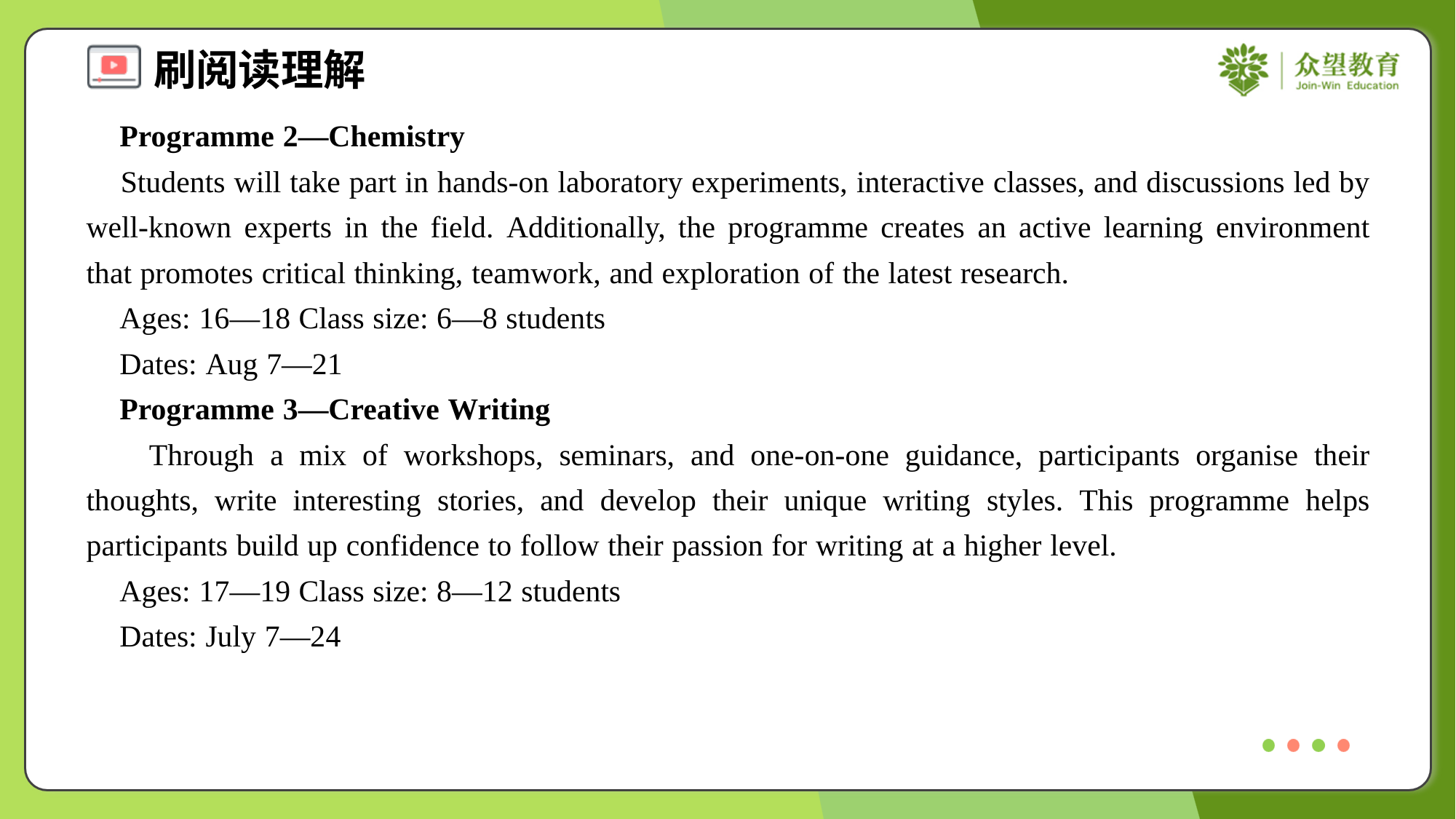

Programme 2—Chemistry
    Students will take part in hands-on laboratory experiments, interactive classes, and discussions led by well-known experts in the field. Additionally, the programme creates an active learning environment that promotes critical thinking, teamwork, and exploration of the latest research.
    Ages: 16—18 Class size: 6—8 students
    Dates: Aug 7—21
    Programme 3—Creative Writing
    Through a mix of workshops, seminars, and one-on-one guidance, participants organise their thoughts, write interesting stories, and develop their unique writing styles. This programme helps participants build up confidence to follow their passion for writing at a higher level.
    Ages: 17—19 Class size: 8—12 students
    Dates: July 7—24